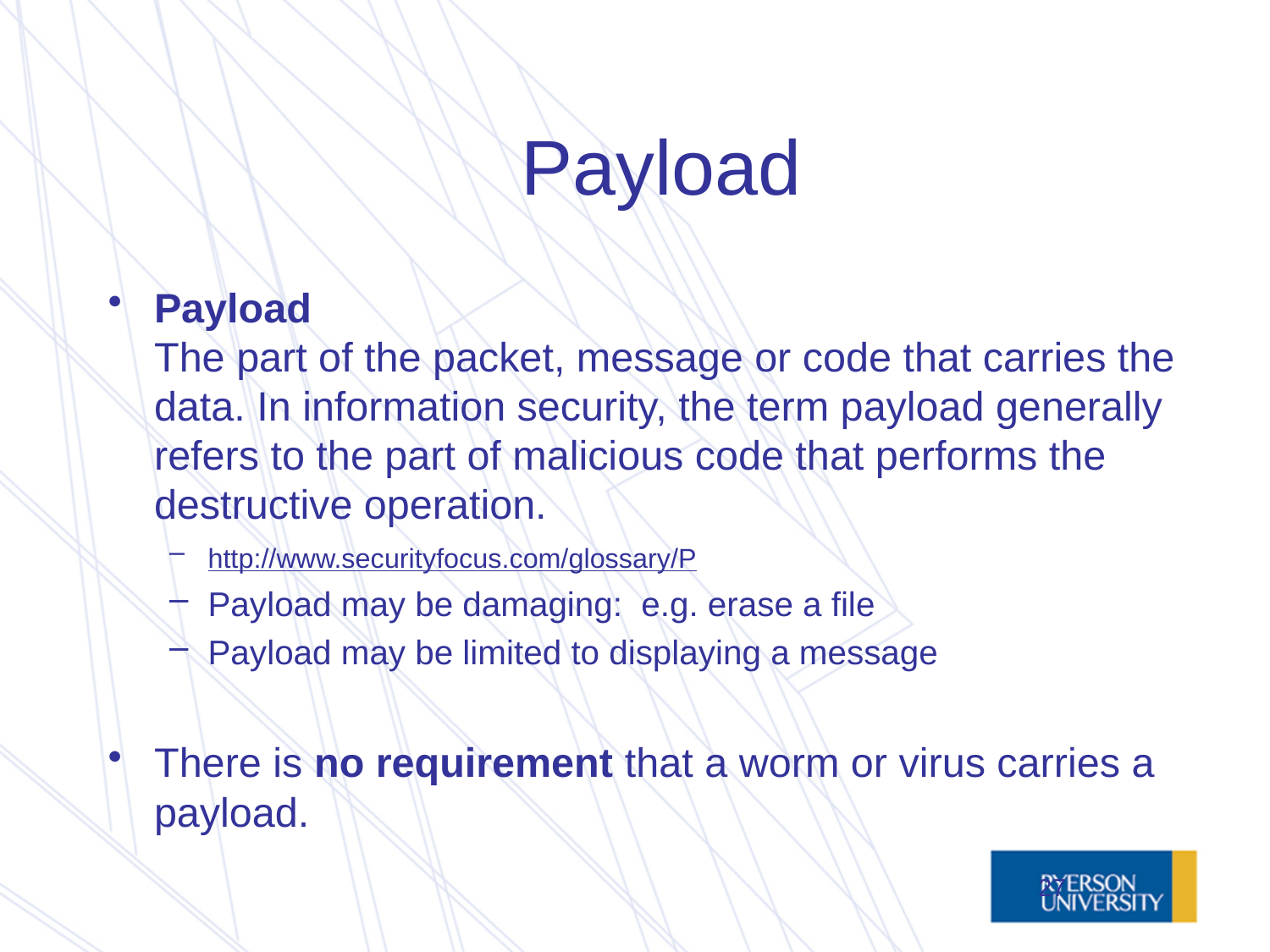

# Payload
Payload
The part of the packet, message or code that carries the data. In information security, the term payload generally refers to the part of malicious code that performs the destructive operation.
http://www.securityfocus.com/glossary/P
Payload may be damaging:  e.g. erase a file
Payload may be limited to displaying a message

There is no requirement that a worm or virus carries a payload.
27